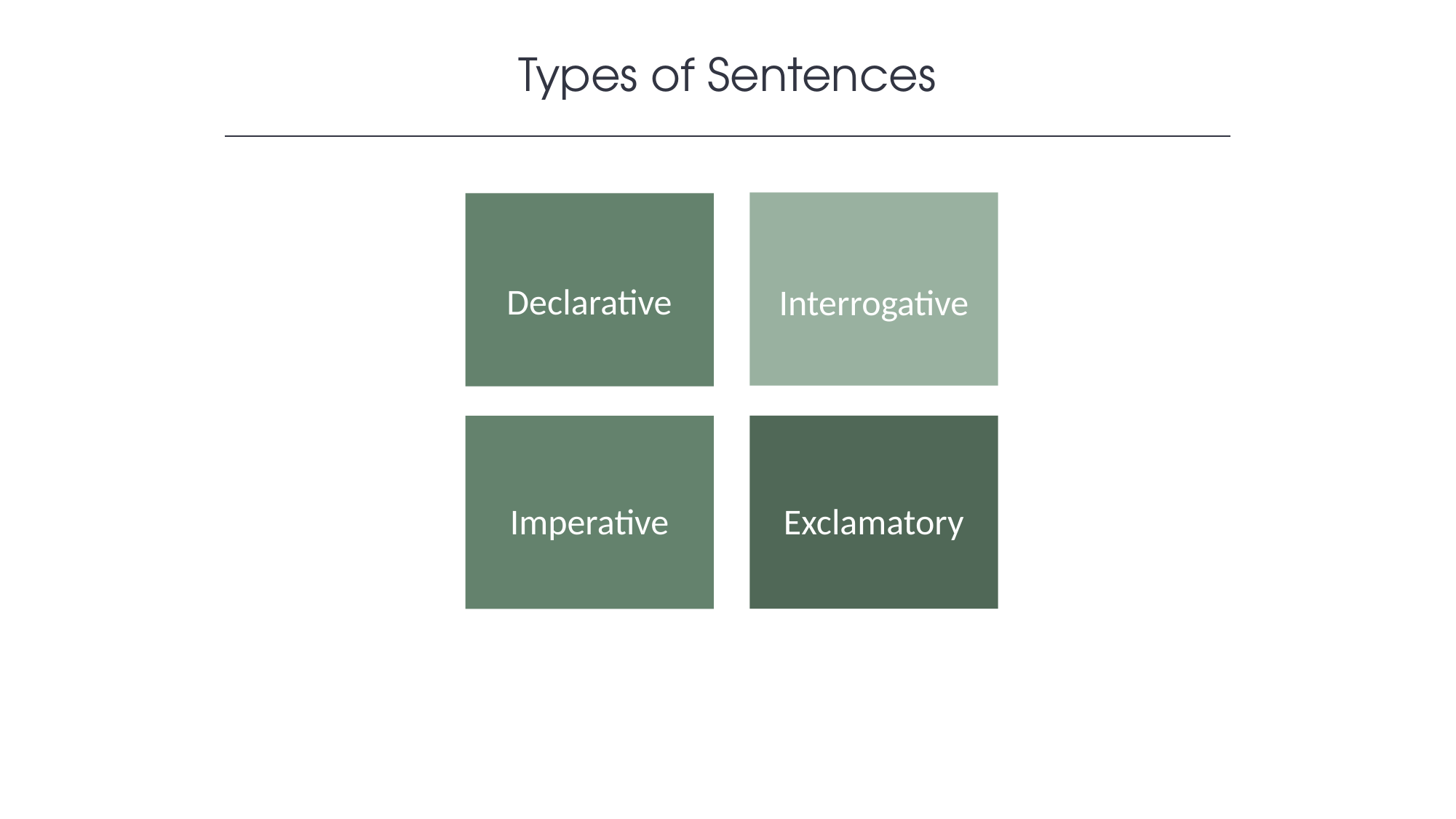

Types of Sentences
HAWKES LEARNING

Interrogative

Declarative

Exclamatory

Imperative